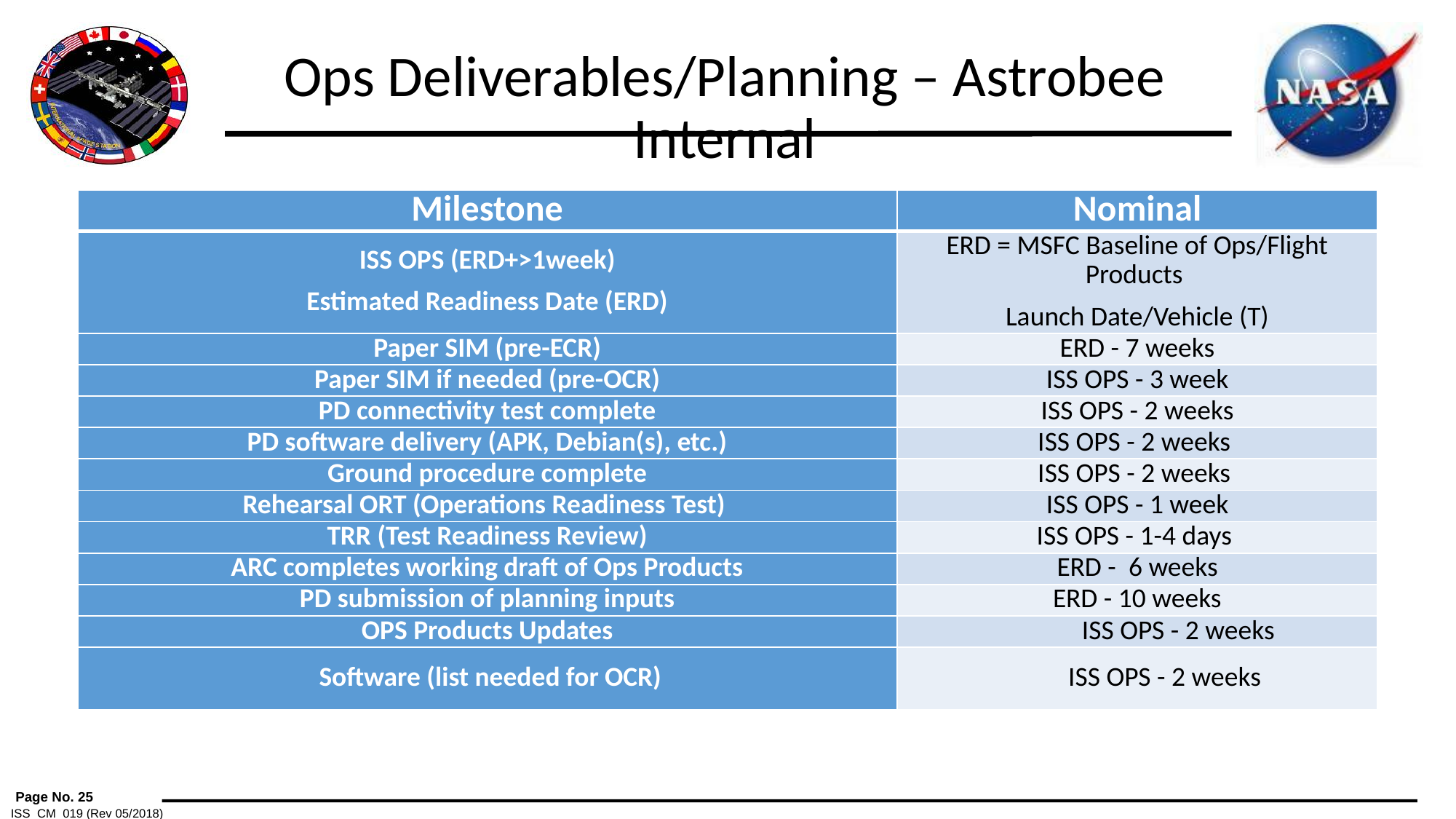

# Ops Deliverables/Planning – Astrobee Internal
| Milestone | Nominal |
| --- | --- |
| ISS OPS (ERD+>1week) Estimated Readiness Date (ERD) | ERD = MSFC Baseline of Ops/Flight Products  Launch Date/Vehicle (T) |
| Paper SIM (pre-ECR) | ERD - 7 weeks |
| Paper SIM if needed (pre-OCR) | ISS OPS - 3 week |
| PD connectivity test complete | ISS OPS - 2 weeks |
| PD software delivery (APK, Debian(s), etc.) | ISS OPS - 2 weeks |
| Ground procedure complete | ISS OPS - 2 weeks |
| Rehearsal ORT (Operations Readiness Test) | ISS OPS - 1 week |
| TRR (Test Readiness Review) | ISS OPS - 1-4 days |
| ARC completes working draft of Ops Products | ERD -  6 weeks |
| PD submission of planning inputs | ERD - 10 weeks |
| OPS Products Updates | ISS OPS - 2 weeks |
| Software (list needed for OCR) | ISS OPS - 2 weeks |